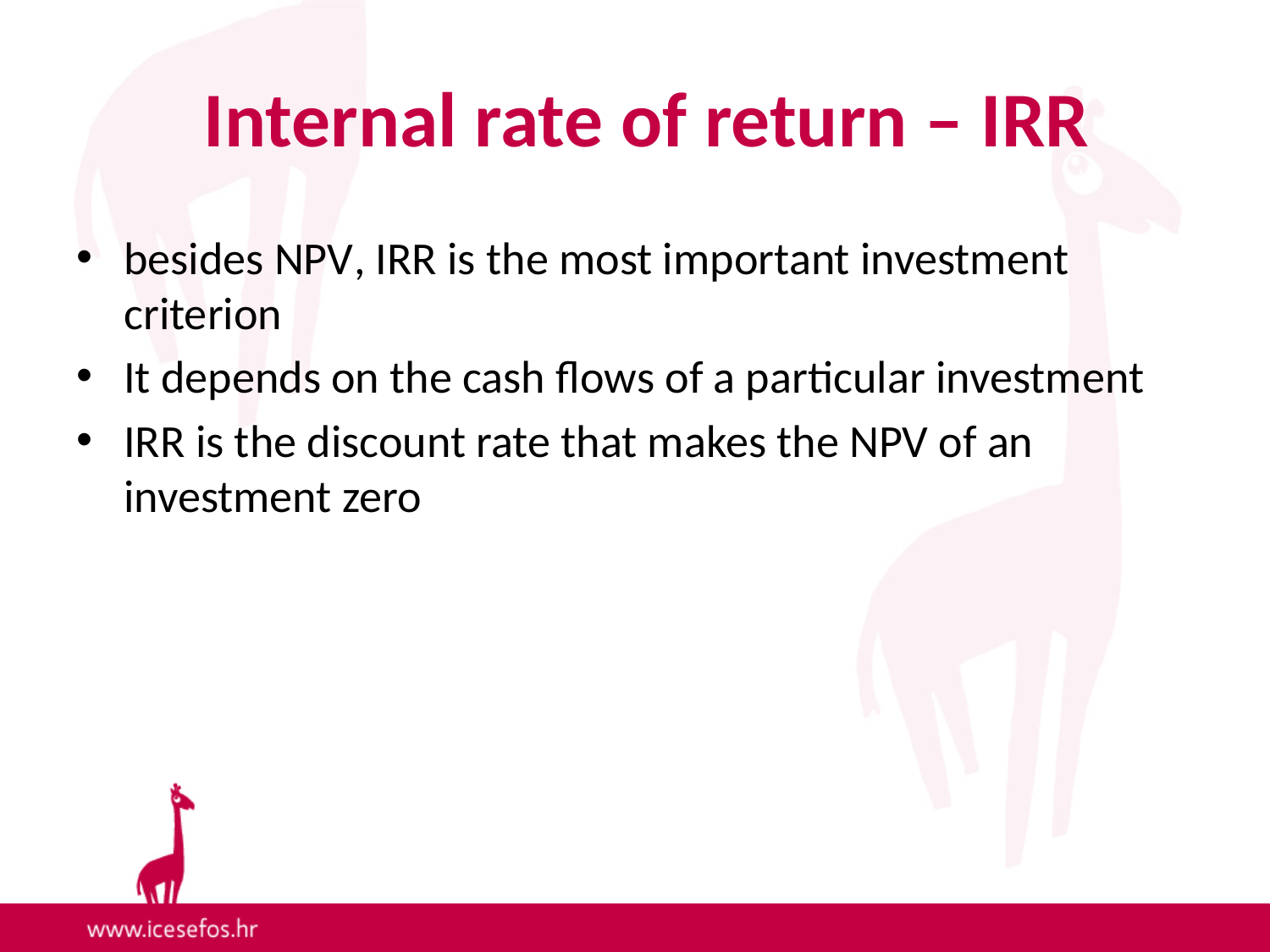

# Internal rate of return – IRR
besides NPV, IRR is the most important investment criterion
It depends on the cash flows of a particular investment
IRR is the discount rate that makes the NPV of an investment zero